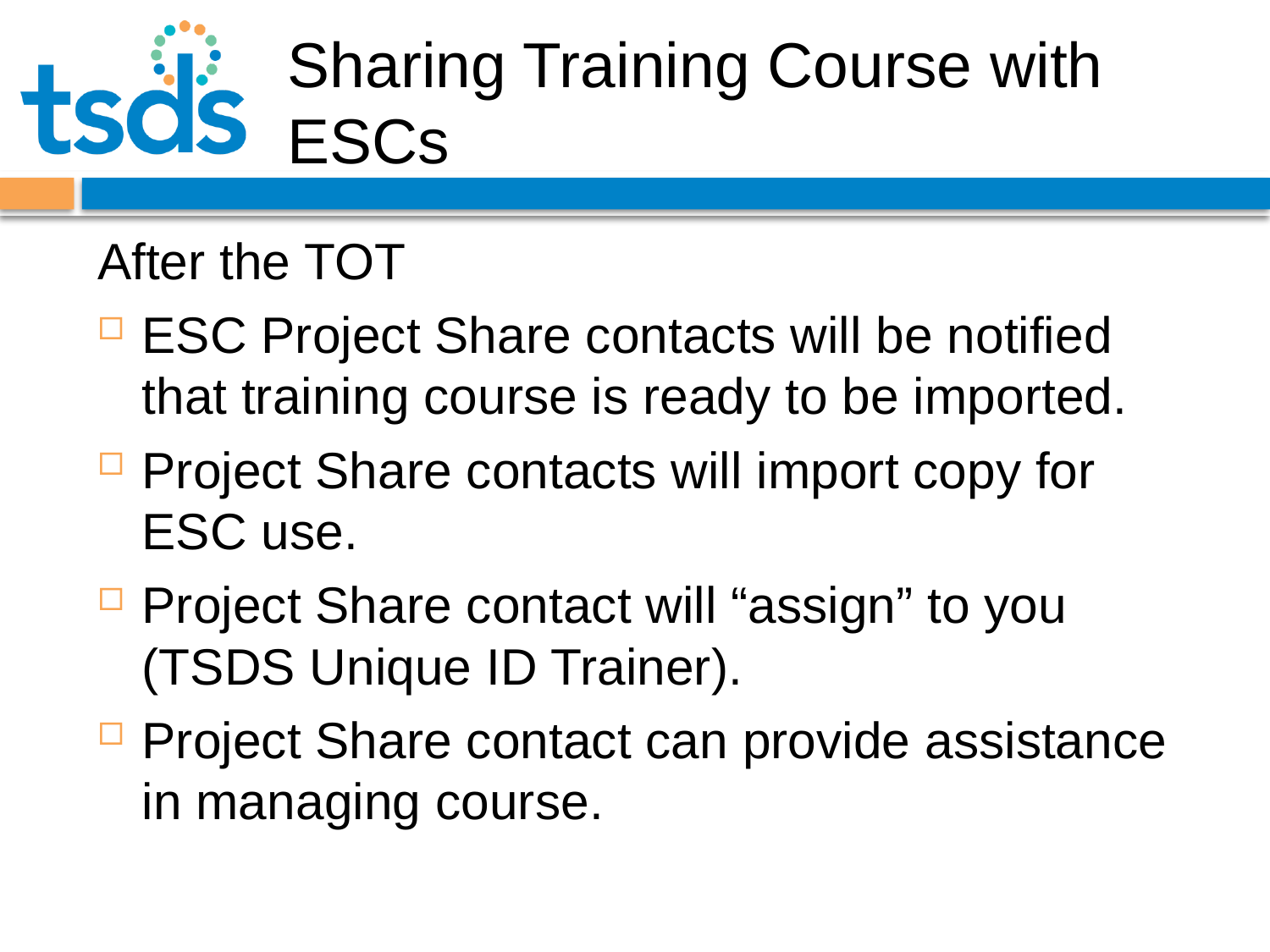

# Sharing Training Course with ESCs
After the TOT
ESC Project Share contacts will be notified that training course is ready to be imported.
Project Share contacts will import copy for ESC use.
Project Share contact will “assign” to you (TSDS Unique ID Trainer).
Project Share contact can provide assistance in managing course.